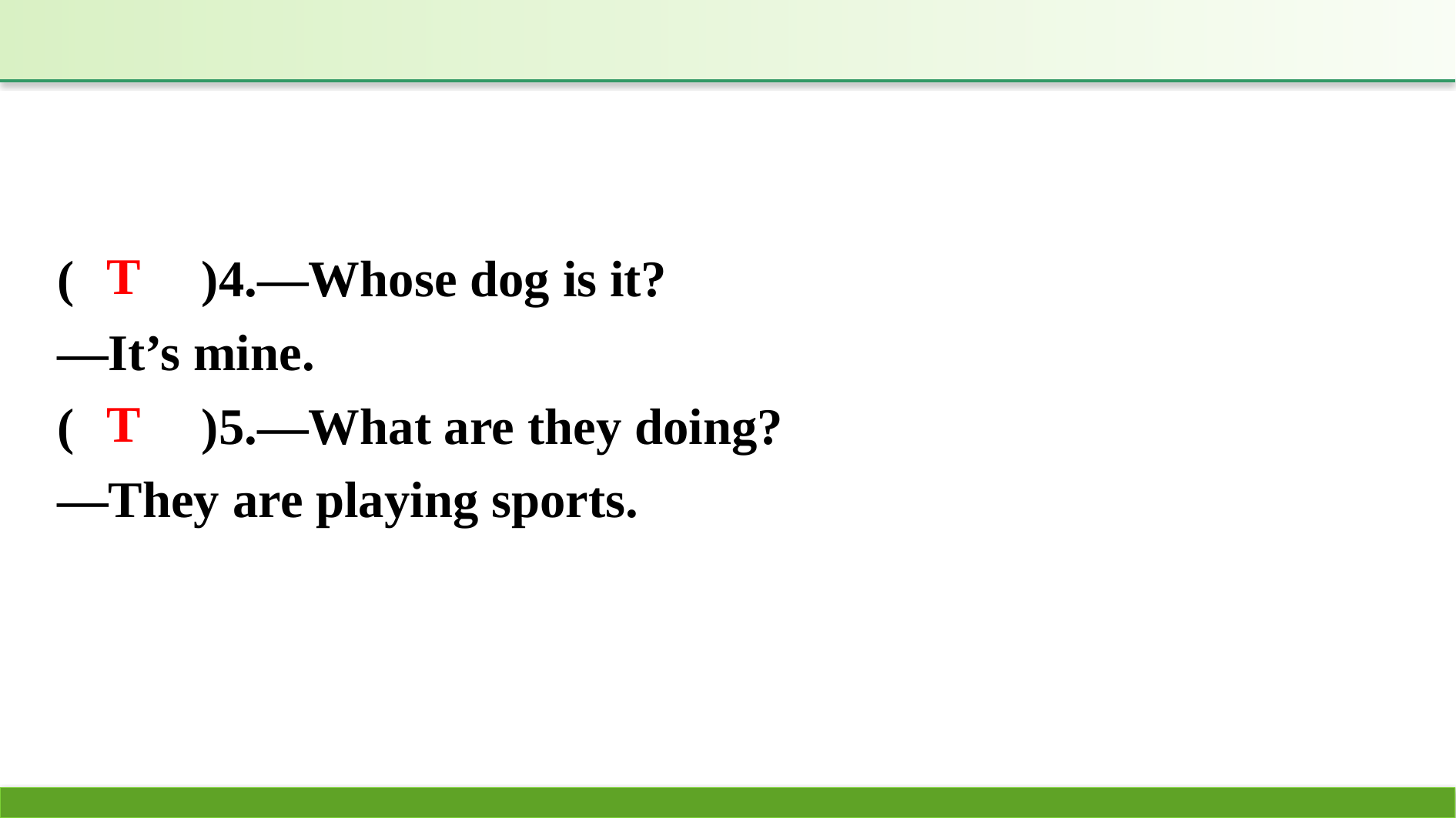

(　　)4.—Whose dog is it?
—It’s mine.
(　　)5.—What are they doing?
—They are playing sports.
T
T